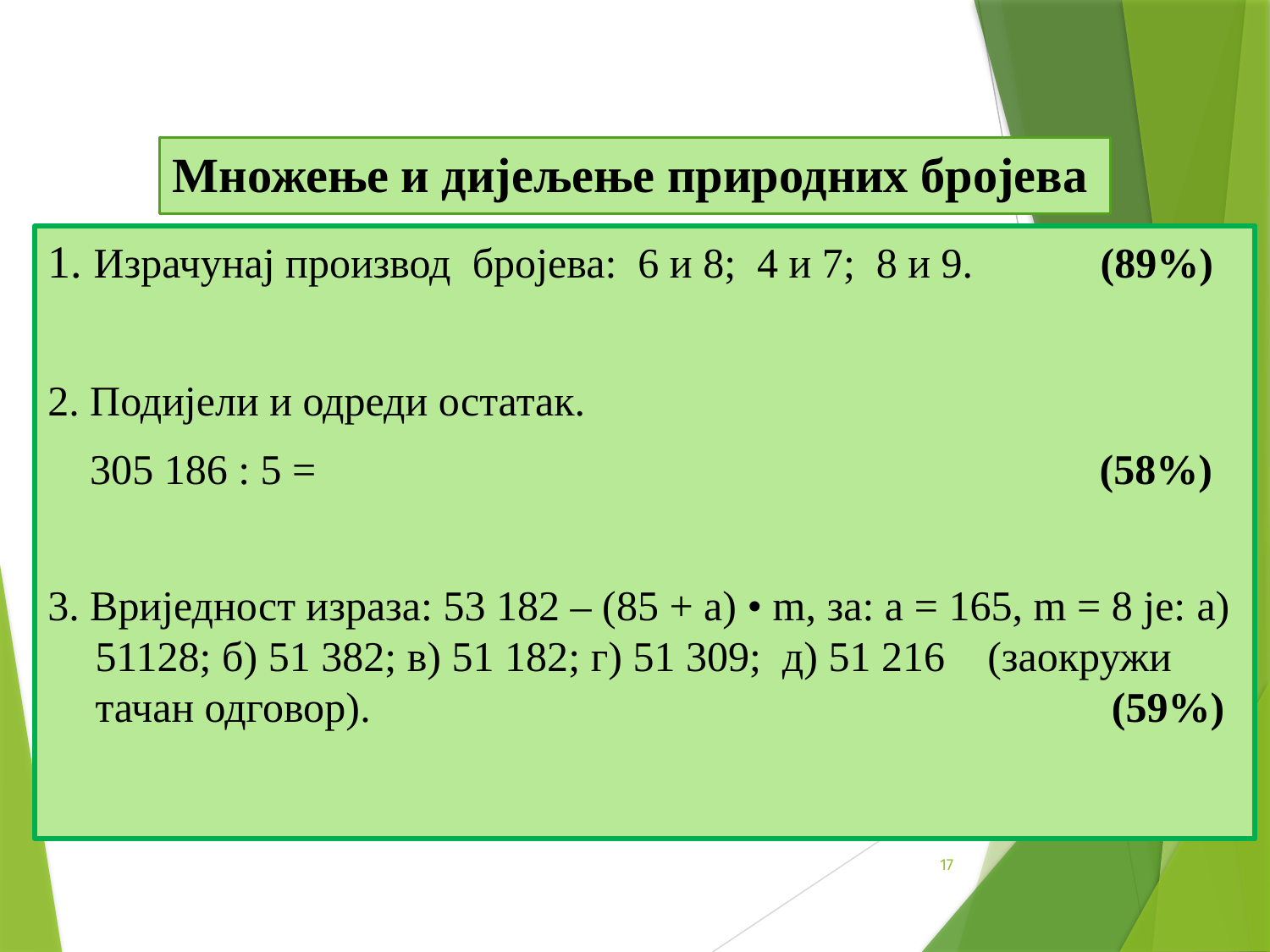

# Множење и дијељење природних бројева
1. Израчунај производ  бројева:  6 и 8;  4 и 7;  8 и 9.            (89%)

2. Подијели и одреди остатак.
    305 186 : 5 =                                                                          (58%)

3. Вриједност израза: 53 182 – (85 + а) • m, за: а = 165, m = 8 је: а) 51128; б) 51 382; в) 51 182; г) 51 309;  д) 51 216    (заокружи тачан одговор).                                                                      (59%)

17